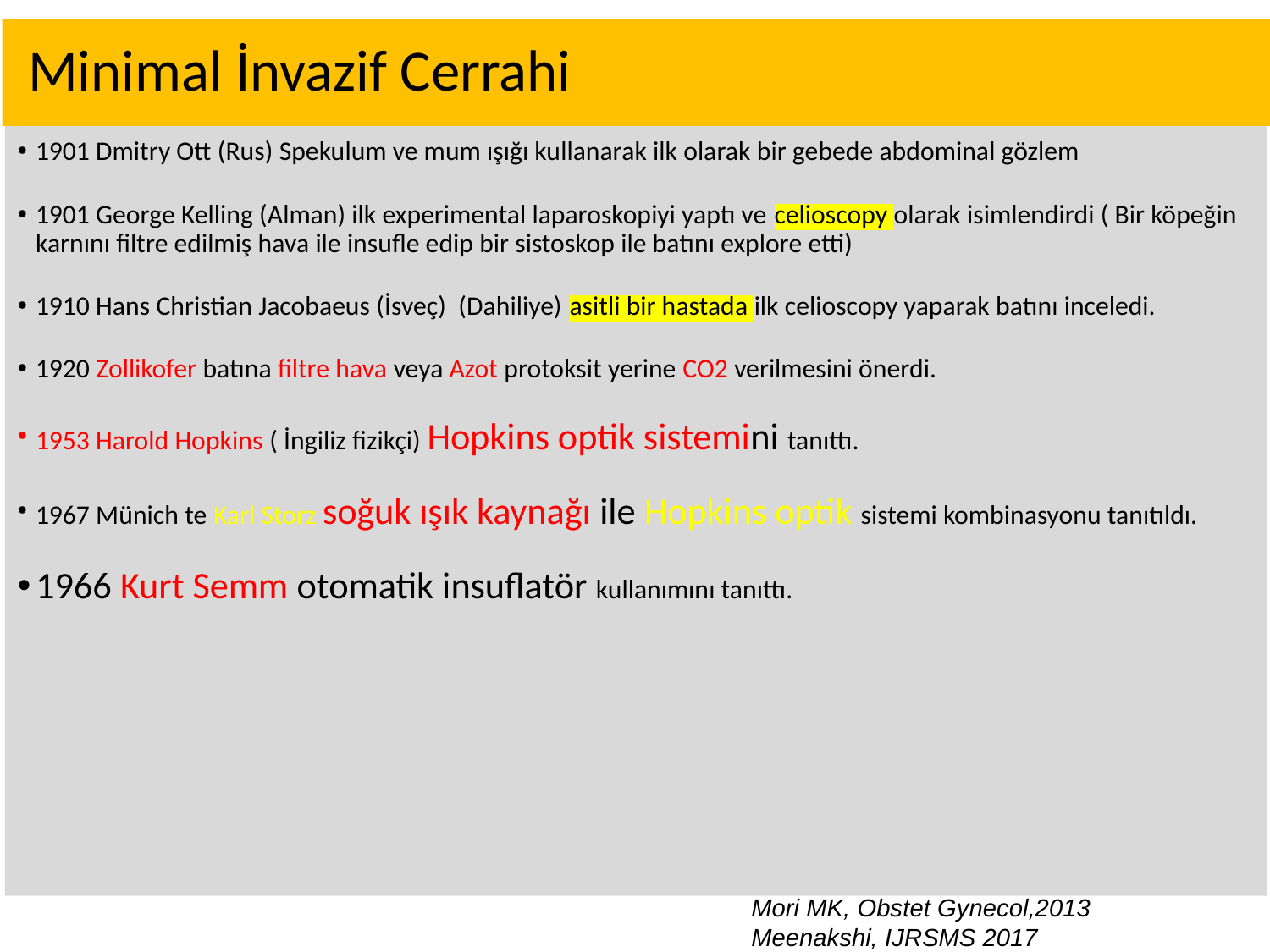

# Minimal İnvazif Cerrahi

1901 Dmitry Ott (Rus) Spekulum ve mum ışığı kullanarak ilk olarak bir gebede abdominal gözlem

1901 George Kelling (Alman) ilk experimental laparoskopiyi yaptı ve celioscopy olarak isimlendirdi ( Bir köpeğin karnını filtre edilmiş hava ile insufle edip bir sistoskop ile batını explore etti)

1910 Hans Christian Jacobaeus (İsveç)  (Dahiliye) asitli bir hastada ilk celioscopy yaparak batını inceledi.

1920 Zollikofer batına filtre hava veya Azot protoksit yerine CO2 verilmesini önerdi.

1953 Harold Hopkins ( İngiliz fizikçi) Hopkins optik sistemini tanıttı.

1967 Münich te Karl Storz soğuk ışık kaynağı ile Hopkins optik sistemi kombinasyonu tanıtıldı.

1966 Kurt Semm otomatik insuflatör kullanımını tanıttı.

Mori MK, Obstet Gynecol,2013
Meenakshi, IJRSMS 2017